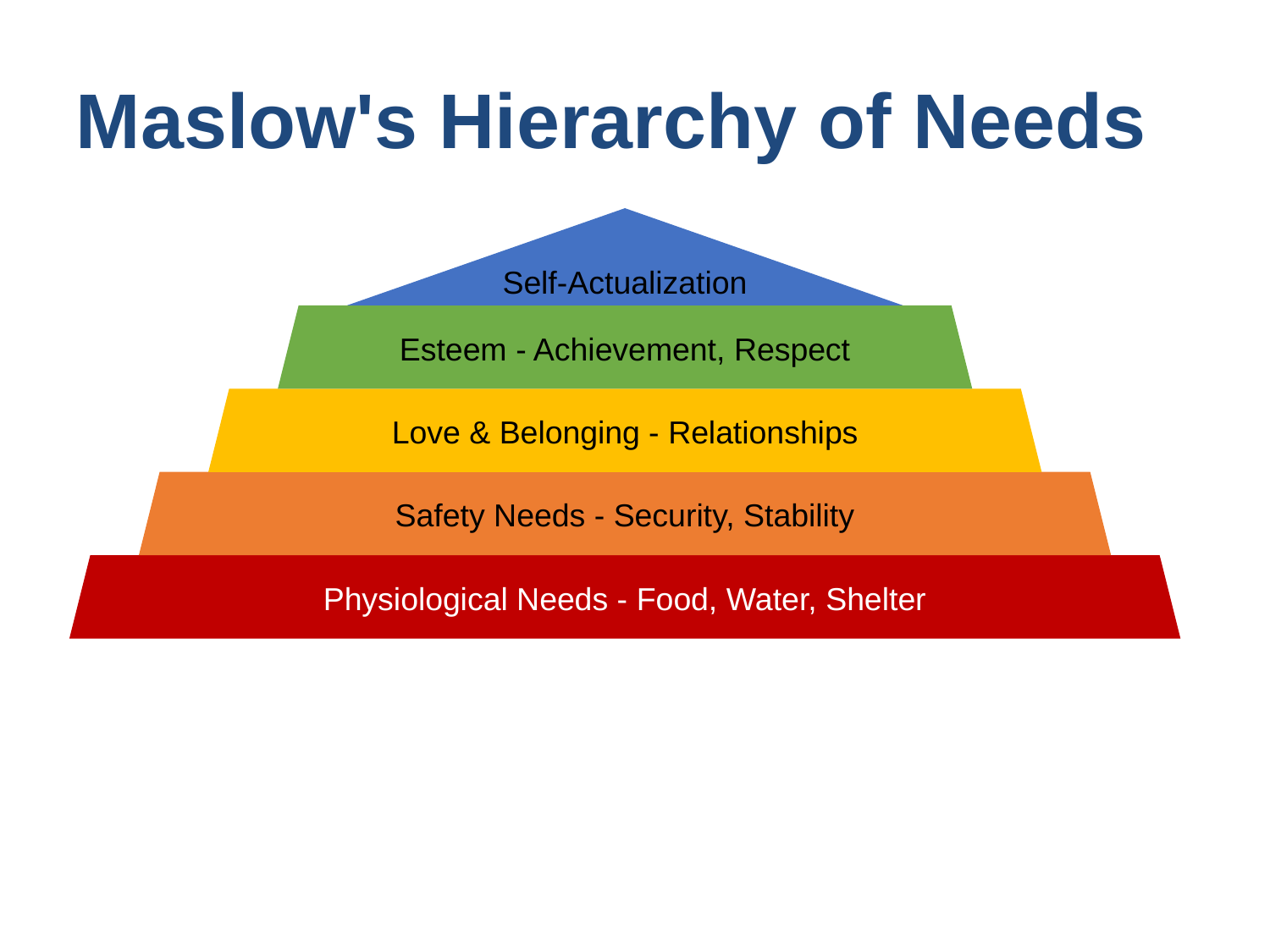

Maslow's Hierarchy of Needs
Self-Actualization
Esteem - Achievement, Respect
Love & Belonging - Relationships
Safety Needs - Security, Stability
Physiological Needs - Food, Water, Shelter